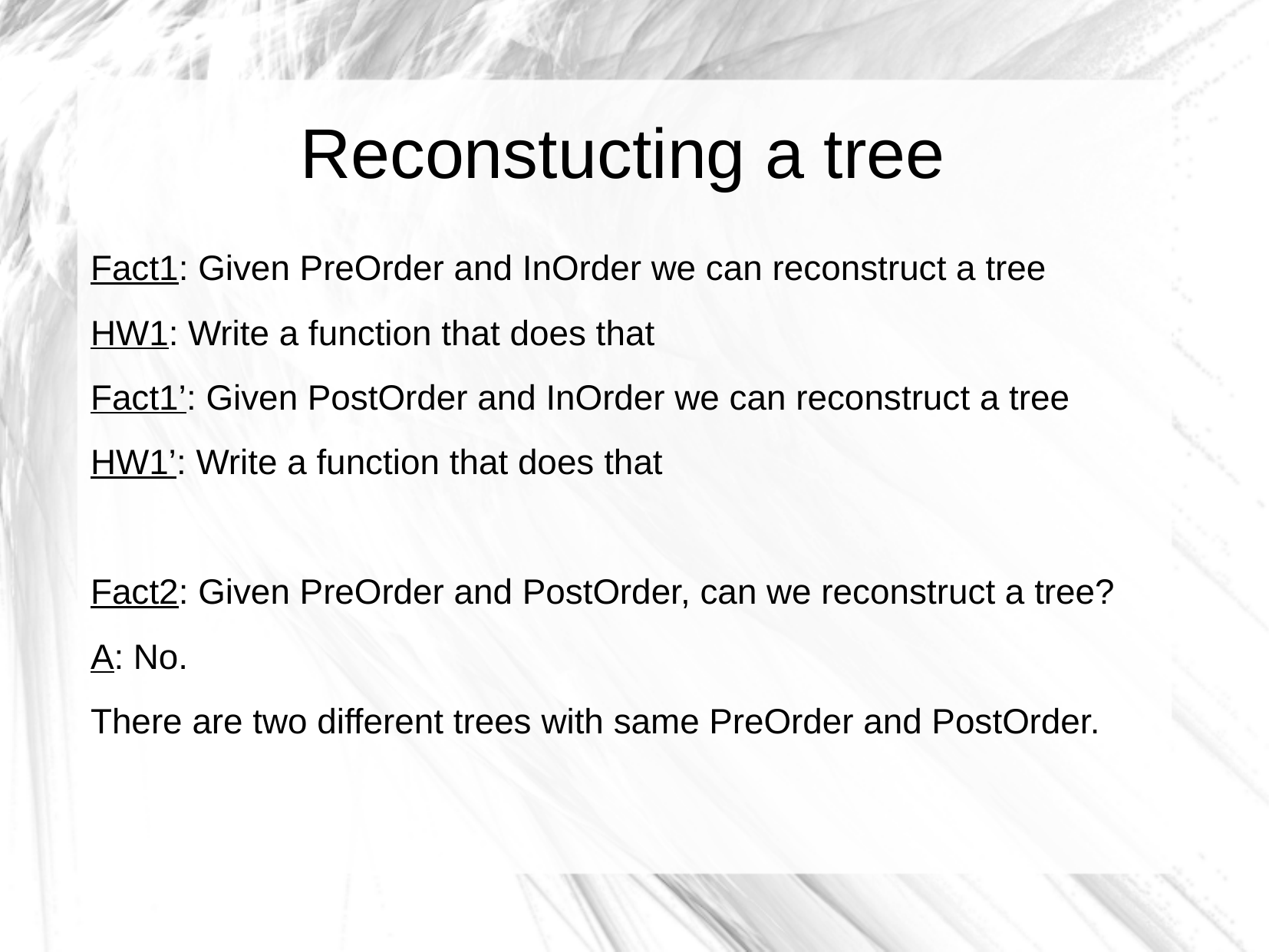

Reconstucting a tree
Fact1: Given PreOrder and InOrder we can reconstruct a tree
HW1: Write a function that does that
Fact1’: Given PostOrder and InOrder we can reconstruct a tree
HW1’: Write a function that does that

Fact2: Given PreOrder and PostOrder, can we reconstruct a tree?
A: No.
There are two different trees with same PreOrder and PostOrder.